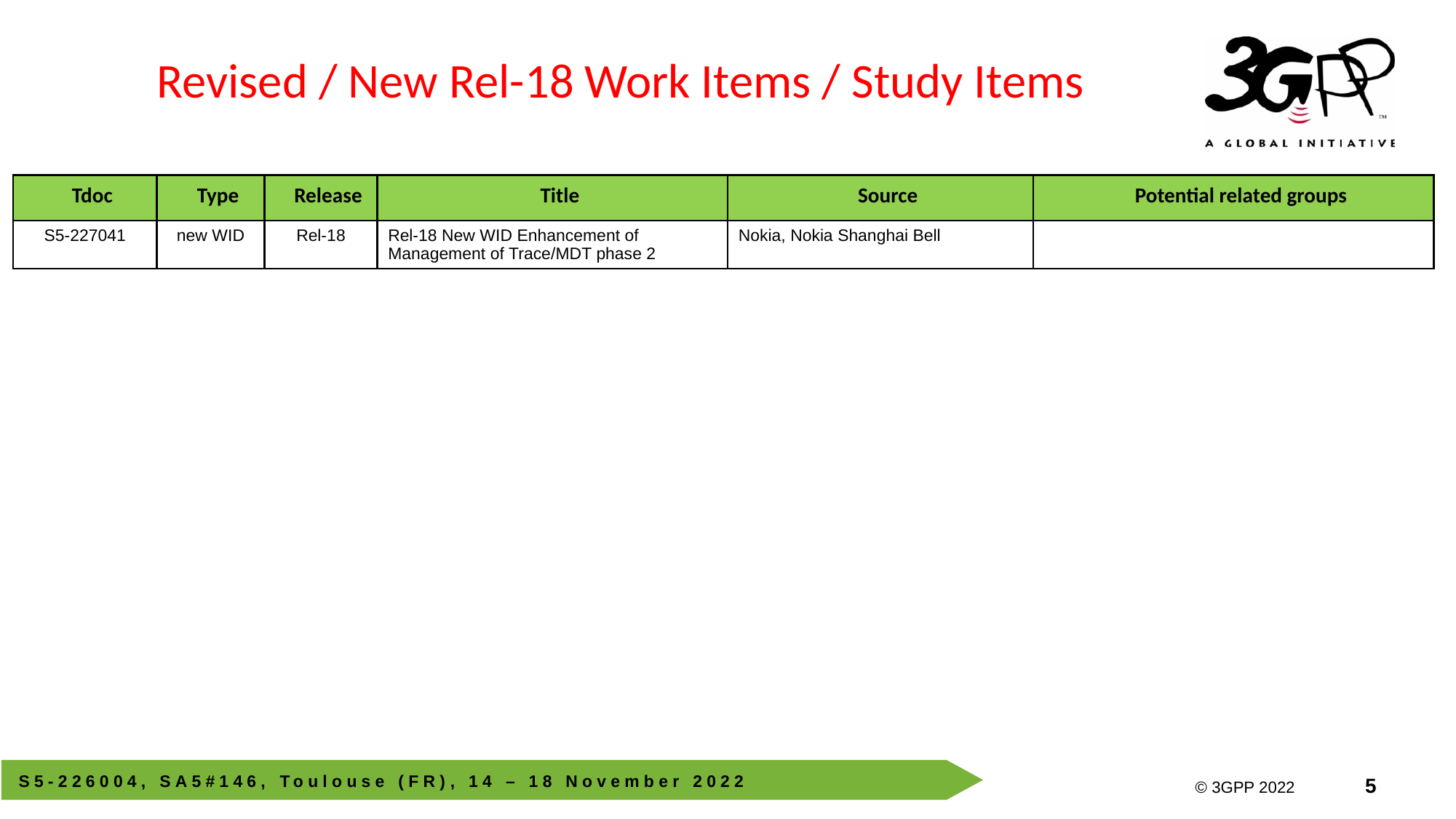

Revised / New Rel-18 Work Items / Study Items
| Tdoc | Type | Release | Title | Source | Potential related groups |
| --- | --- | --- | --- | --- | --- |
| S5-227041 | new WID | Rel-18 | Rel-18 New WID Enhancement of Management of Trace/MDT phase 2 | Nokia, Nokia Shanghai Bell |  |